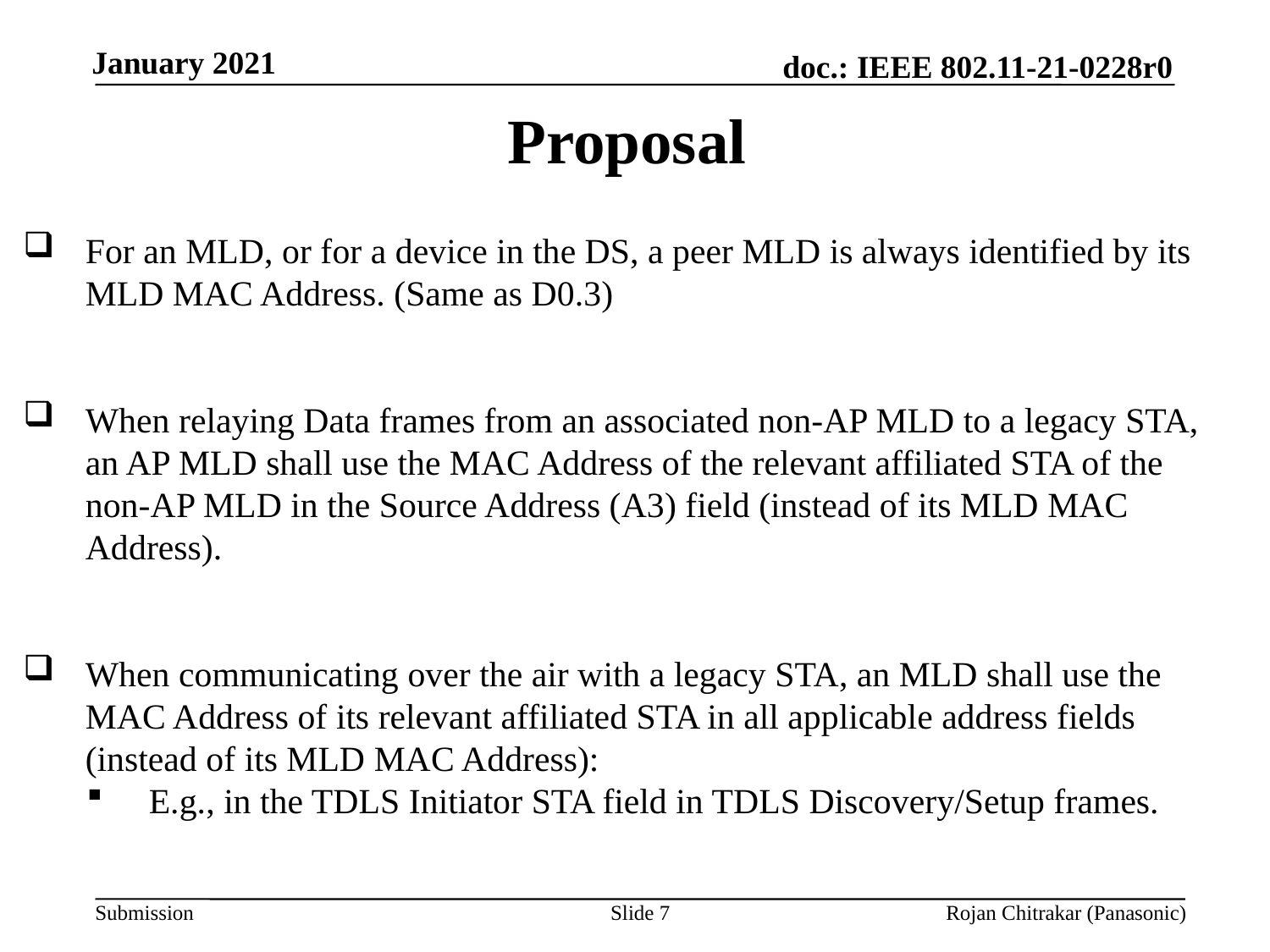

Proposal
For an MLD, or for a device in the DS, a peer MLD is always identified by its MLD MAC Address. (Same as D0.3)

When relaying Data frames from an associated non-AP MLD to a legacy STA, an AP MLD shall use the MAC Address of the relevant affiliated STA of the non-AP MLD in the Source Address (A3) field (instead of its MLD MAC Address).

When communicating over the air with a legacy STA, an MLD shall use the MAC Address of its relevant affiliated STA in all applicable address fields (instead of its MLD MAC Address):
E.g., in the TDLS Initiator STA field in TDLS Discovery/Setup frames.

Slide 7
Rojan Chitrakar (Panasonic)